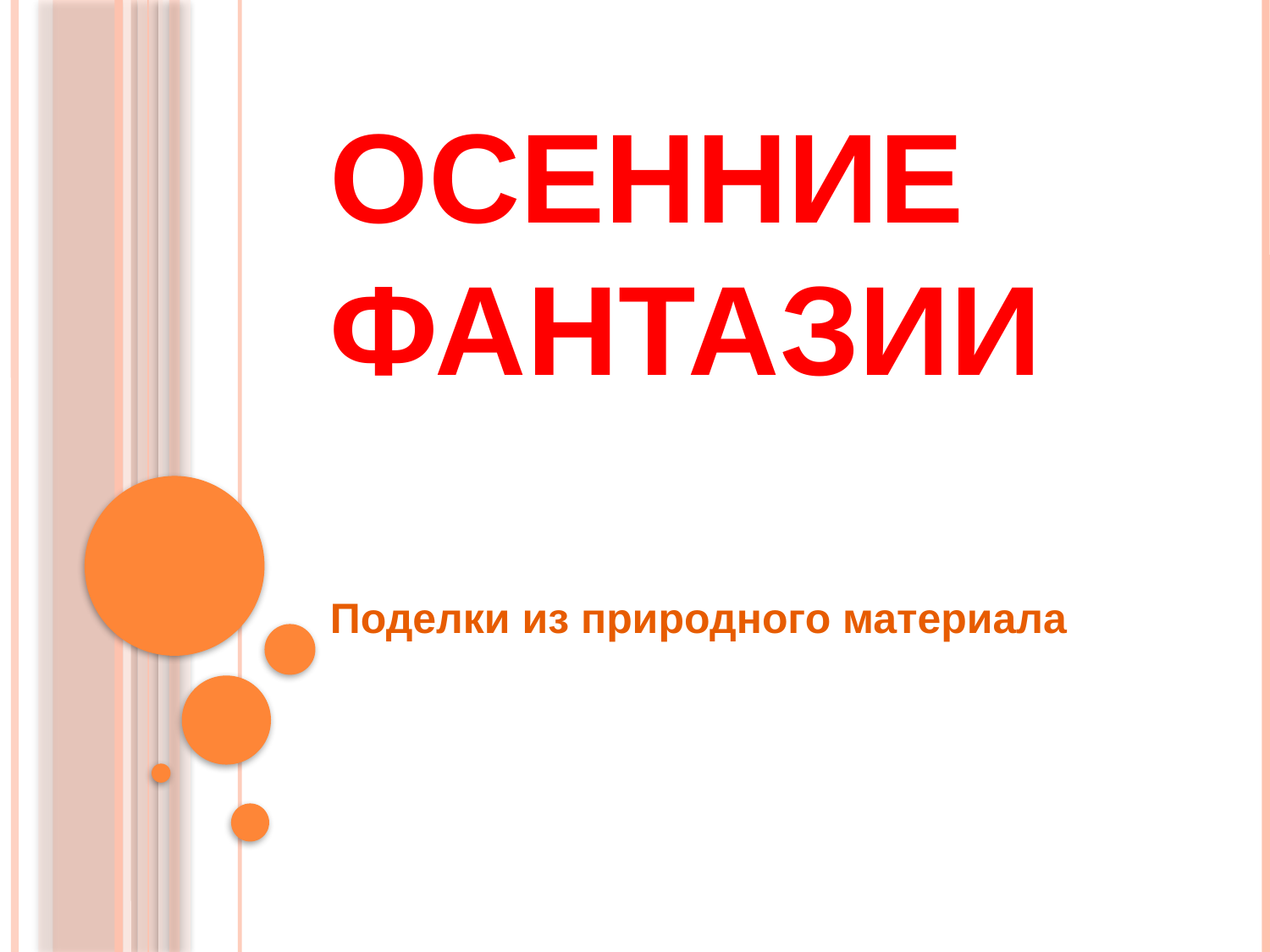

# Осенние фантазии
Поделки из природного материала